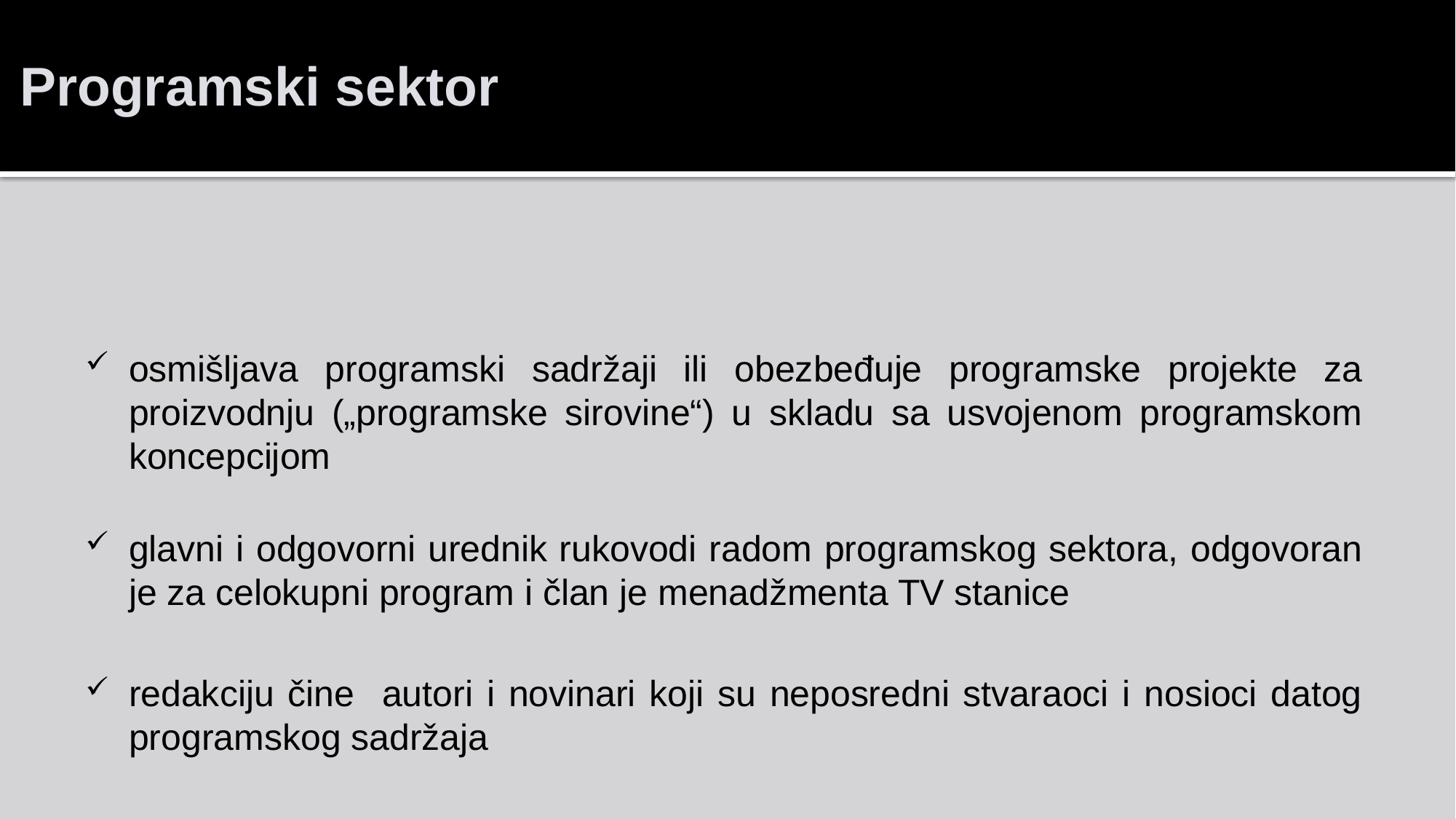

# Programski sektor

osmišljava programski sadržaji ili obezbeđuje programske projekte za proizvodnju („programske sirovine“) u skladu sa usvojenom programskom koncepcijom

glavni i odgovorni urednik rukovodi radom programskog sektora, odgovoran je za celokupni program i član je menadžmenta TV stanice

redakciju čine  autori i novinari koji su neposredni stvaraoci i nosioci datog programskog sadržaja